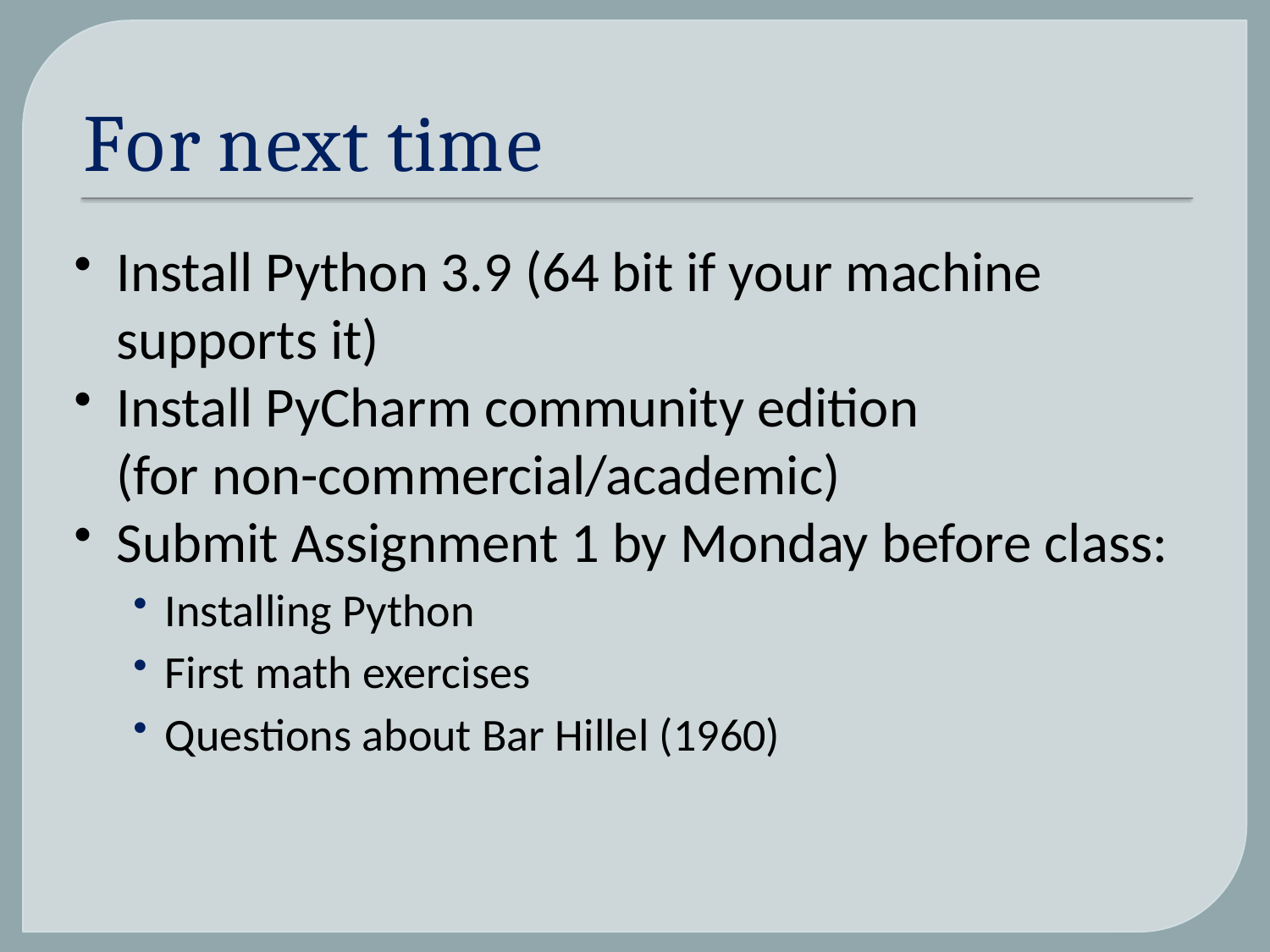

# For next time
Install Python 3.9 (64 bit if your machine supports it)
Install PyCharm community edition
(for non-commercial/academic)
Submit Assignment 1 by Monday before class:
Installing Python
First math exercises
Questions about Bar Hillel (1960)